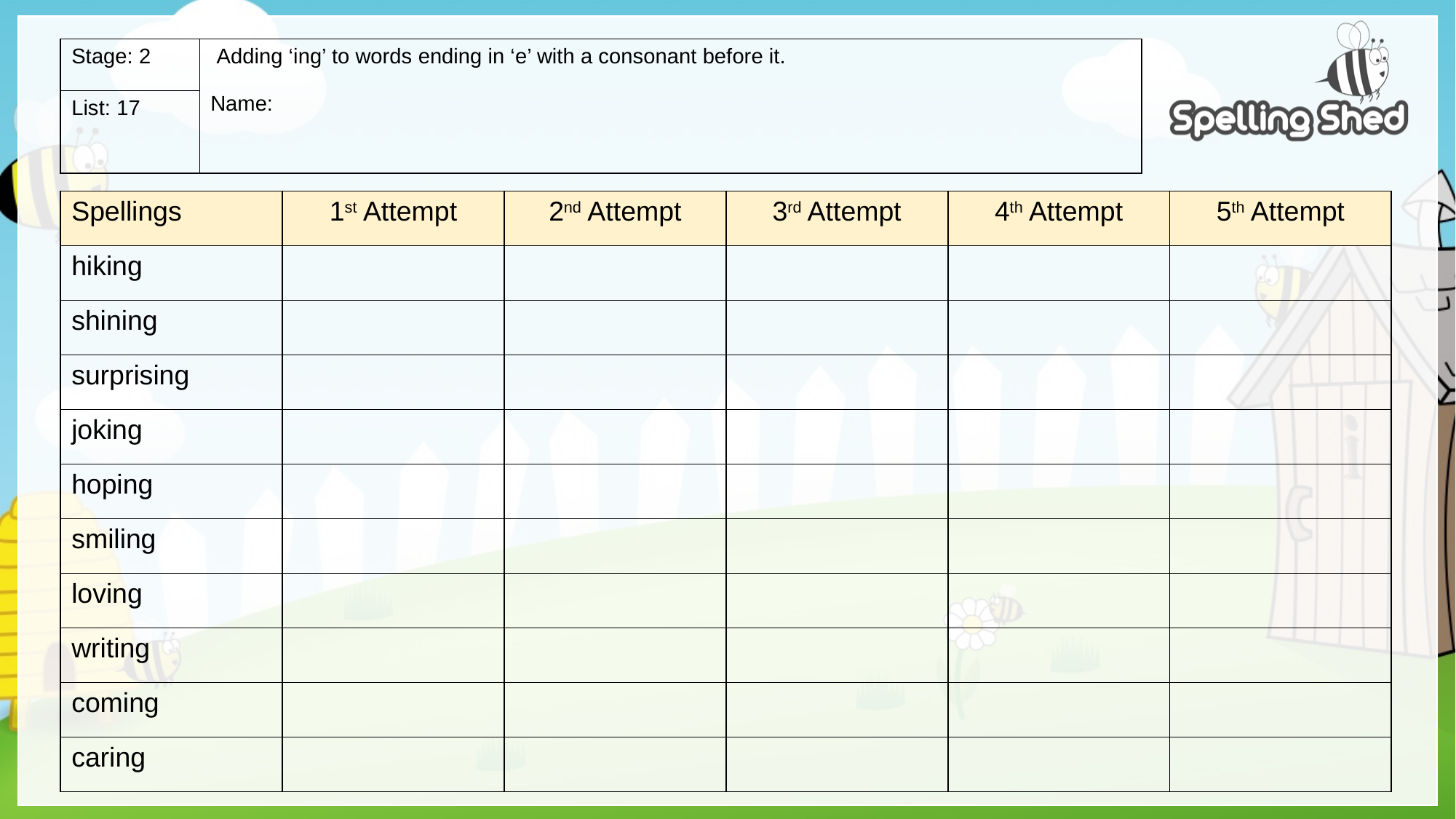

| Stage: 2 | Adding ‘ing’ to words ending in ‘e’ with a consonant before it. Name: |
| --- | --- |
| List: 17 |  |
| Spellings | 1st Attempt | 2nd Attempt | 3rd Attempt | 4th Attempt | 5th Attempt |
| --- | --- | --- | --- | --- | --- |
| hiking |  |  |  |  |  |
| shining |  |  |  |  |  |
| surprising |  |  |  |  |  |
| joking |  |  |  |  |  |
| hoping |  |  |  |  |  |
| smiling |  |  |  |  |  |
| loving |  |  |  |  |  |
| writing |  |  |  |  |  |
| coming |  |  |  |  |  |
| caring |  |  |  |  |  |